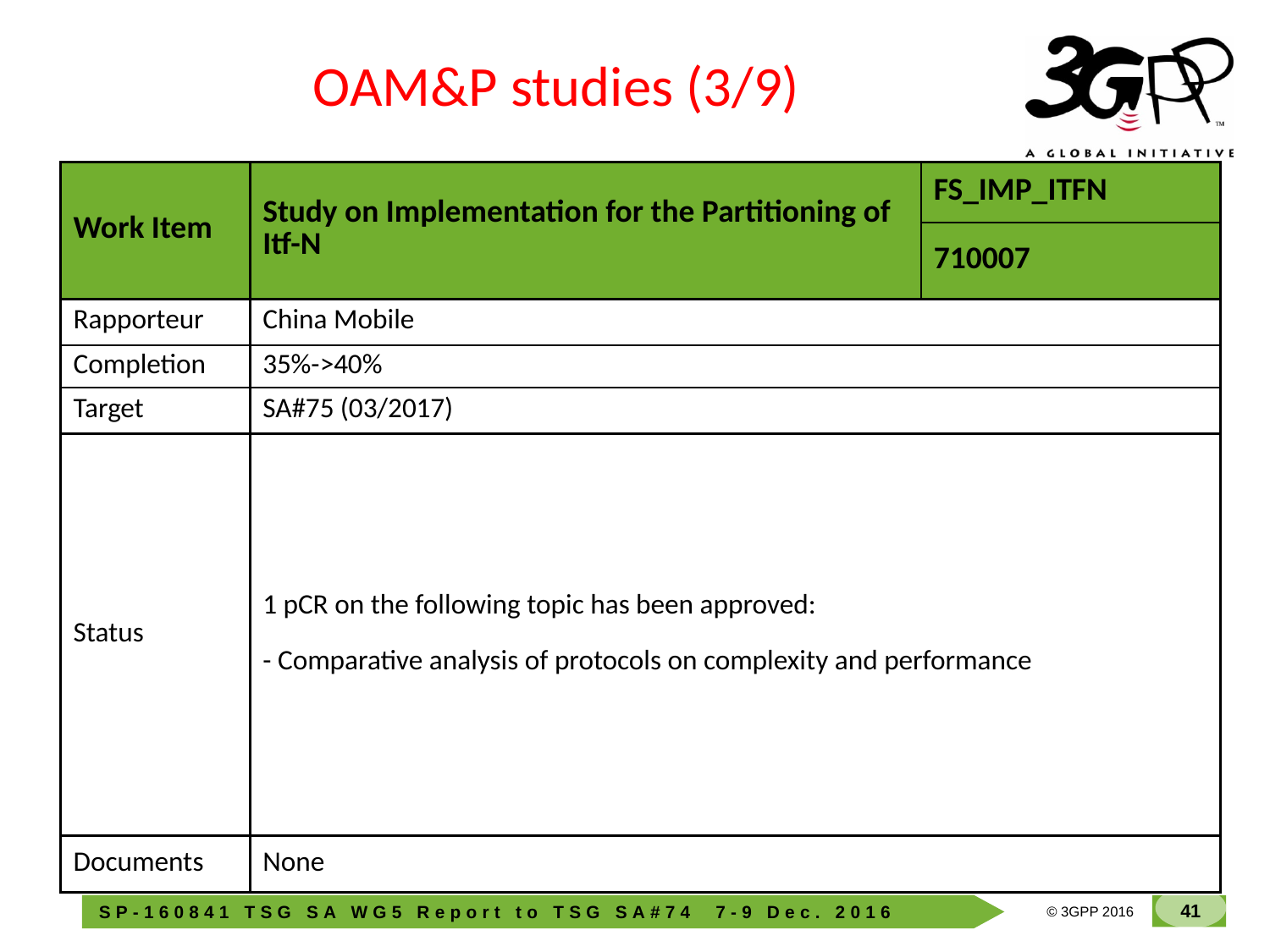

OAM&P studies (3/9)
| Work Item | Study on Implementation for the Partitioning of Itf-N | FS\_IMP\_ITFN |
| --- | --- | --- |
|  |  | 710007 |
| Rapporteur | China Mobile |  |
| Completion | 35%->40% |  |
| Target | SA#75 (03/2017) |  |
| Status | 1 pCR on the following topic has been approved: - Comparative analysis of protocols on complexity and performance |  |
| Documents | None |  |